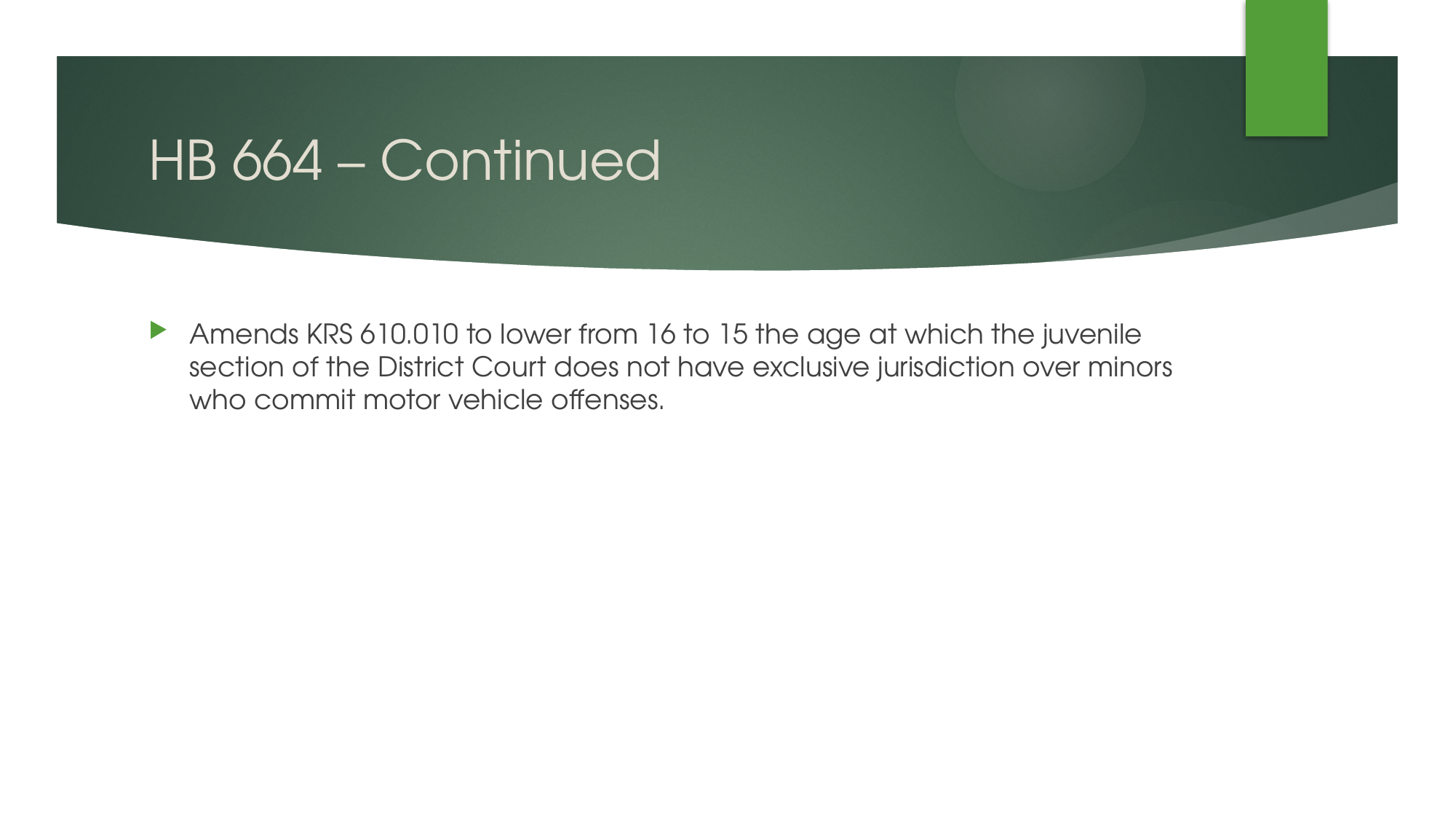

# HB 664 – Continued
Amends KRS 610.010 to lower from 16 to 15 the age at which the juvenile section of the District Court does not have exclusive jurisdiction over minors who commit motor vehicle offenses.